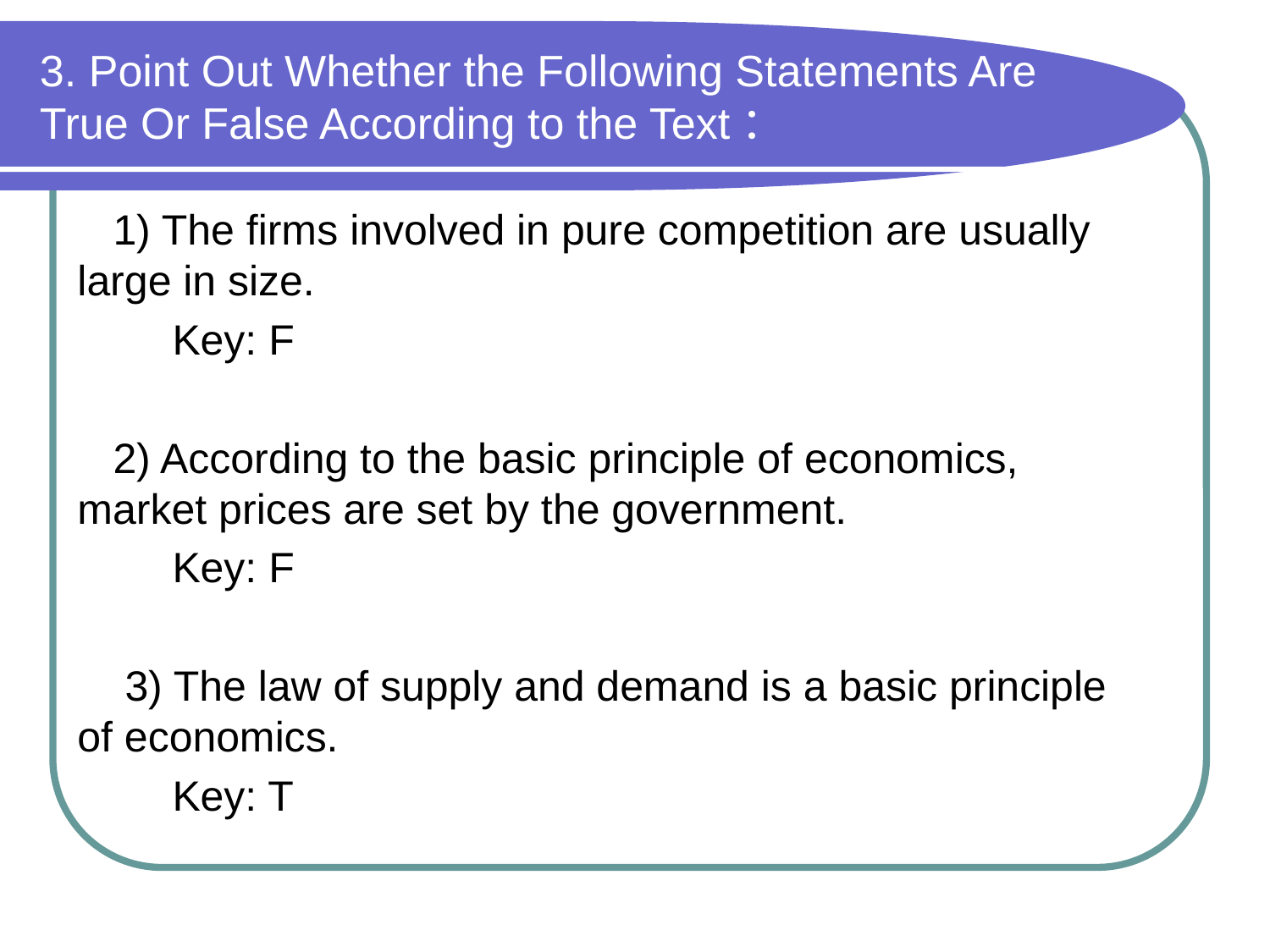

# 3. Point Out Whether the Following Statements Are True Or False According to the Text：
   1) The firms involved in pure competition are usually large in size.
        Key: F

   2) According to the basic principle of economics, market prices are set by the government.
        Key: F

    3) The law of supply and demand is a basic principle of economics.
        Key: T